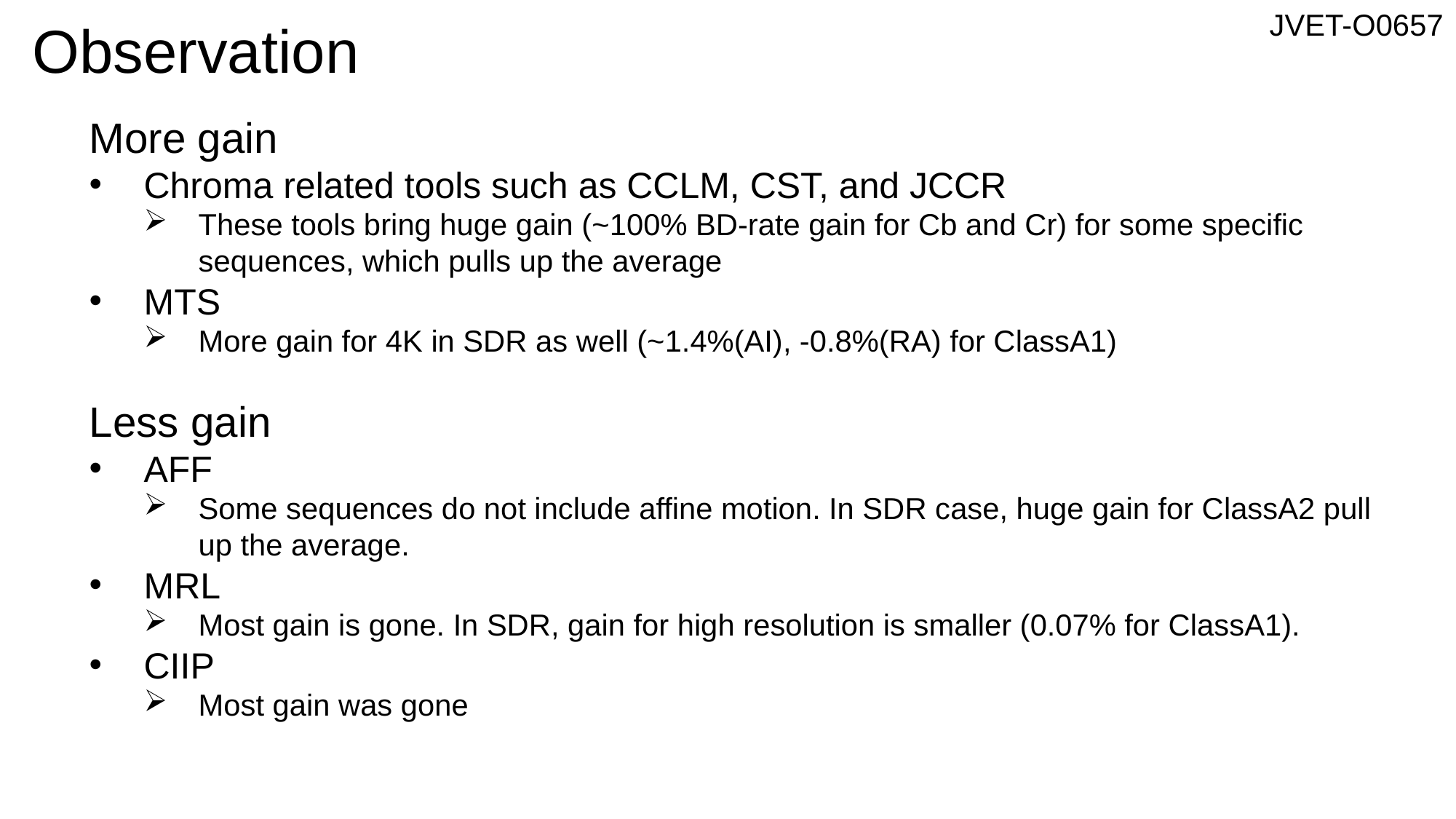

JVET-O0657
Observation
More gain
Chroma related tools such as CCLM, CST, and JCCR
These tools bring huge gain (~100% BD-rate gain for Cb and Cr) for some specific sequences, which pulls up the average
MTS
More gain for 4K in SDR as well (~1.4%(AI), -0.8%(RA) for ClassA1)

Less gain
AFF
Some sequences do not include affine motion. In SDR case, huge gain for ClassA2 pull up the average.
MRL
Most gain is gone. In SDR, gain for high resolution is smaller (0.07% for ClassA1).
CIIP
Most gain was gone